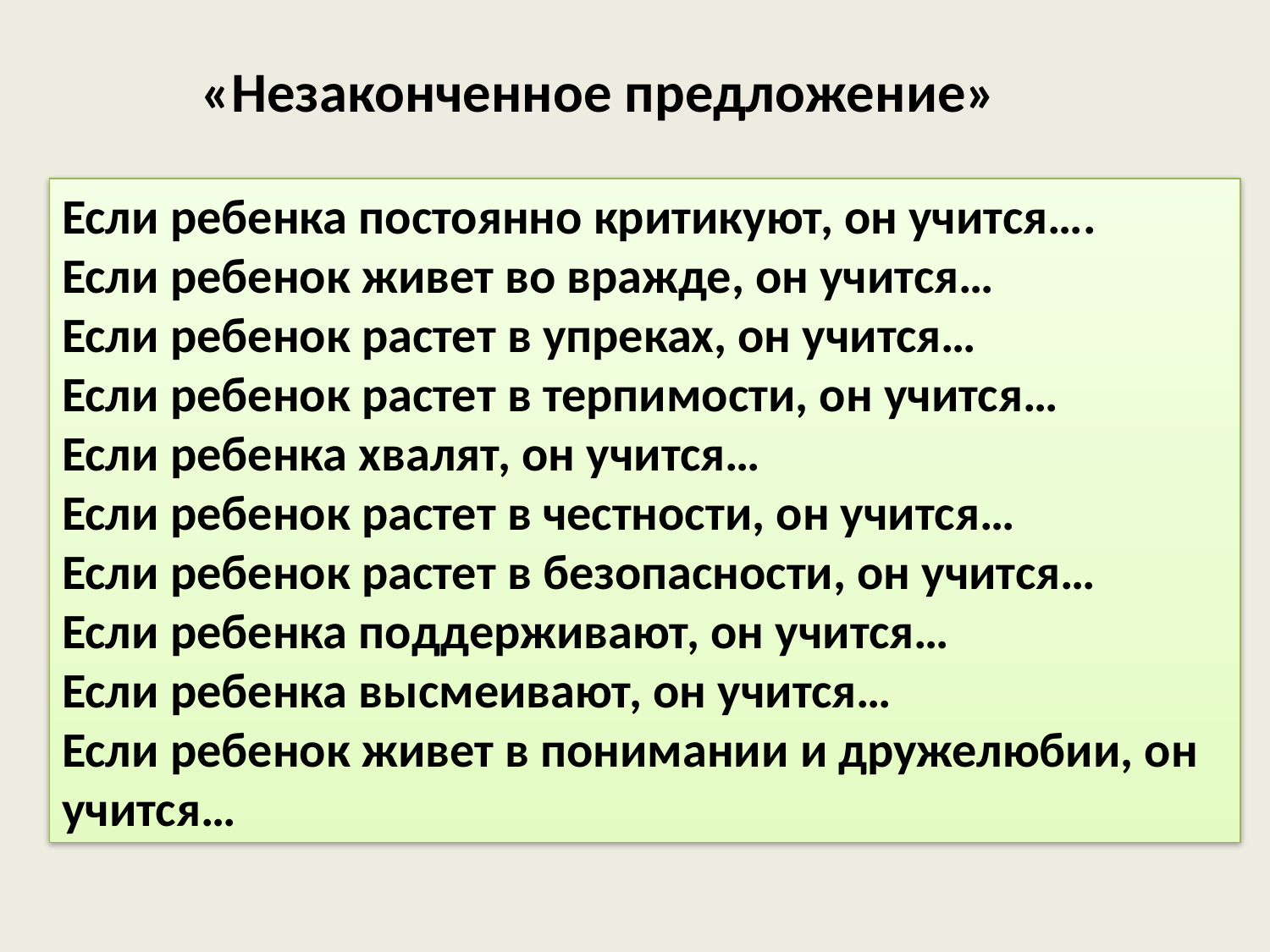

«Незаконченное предложение»
Если ребенка постоянно критикуют, он учится….
Если ребенок живет во вражде, он учится…
Если ребенок растет в упреках, он учится…
Если ребенок растет в терпимости, он учится…
Если ребенка хвалят, он учится…
Если ребенок растет в честности, он учится…
Если ребенок растет в безопасности, он учится…
Если ребенка поддерживают, он учится…
Если ребенка высмеивают, он учится…
Если ребенок живет в понимании и дружелюбии, он учится…